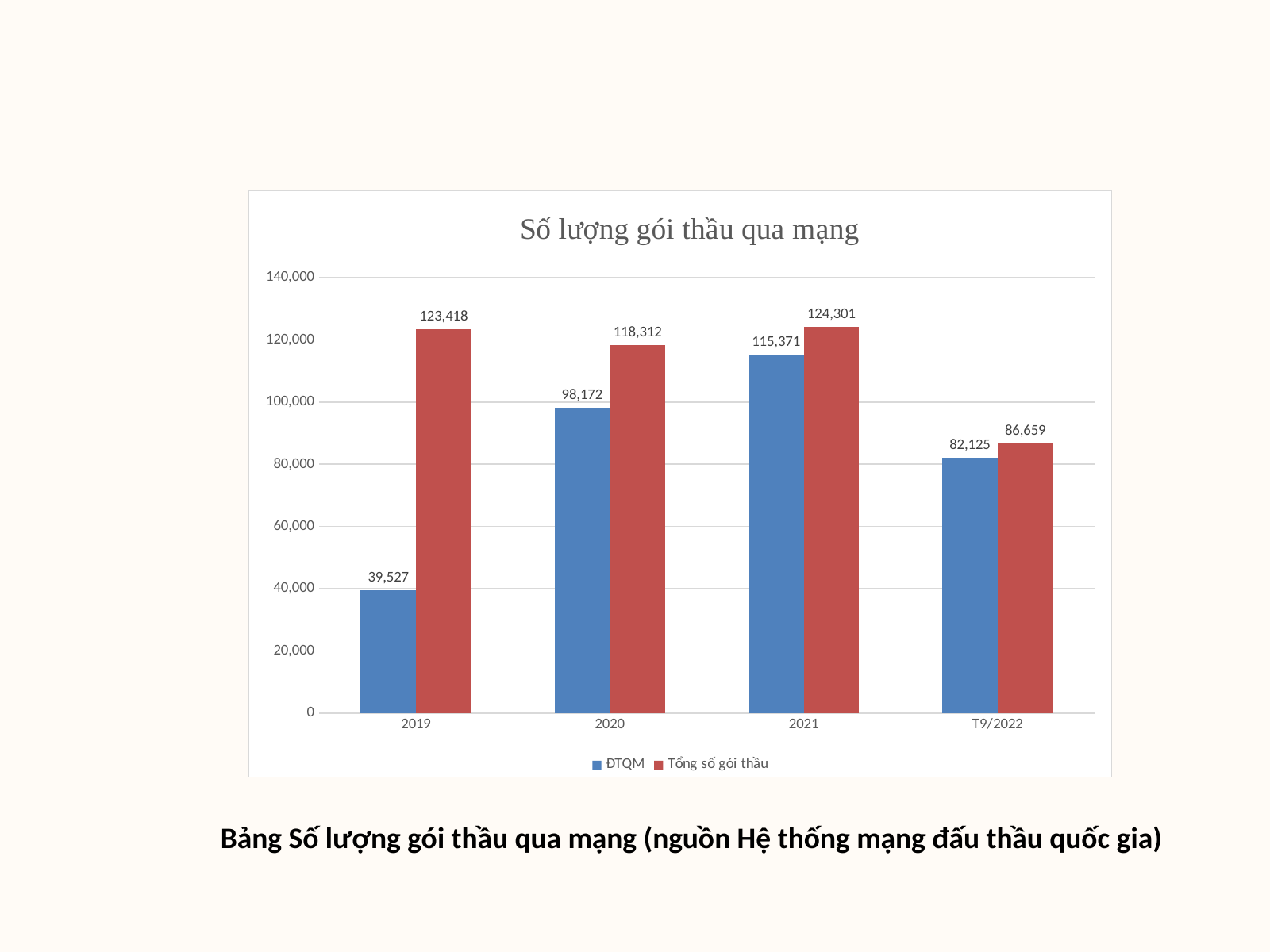

### Chart: Số lượng gói thầu qua mạng

| Category | ĐTQM | Tổng số gói thầu |
|---|---|---|
| 2019 | 39527.0 | 123418.0 |
| 2020 | 98172.0 | 118312.0 |
| 2021 | 115371.0 | 124301.0 |
| T9/2022 | 82125.0 | 86659.0 |
Bảng Số lượng gói thầu qua mạng (nguồn Hệ thống mạng đấu thầu quốc gia)